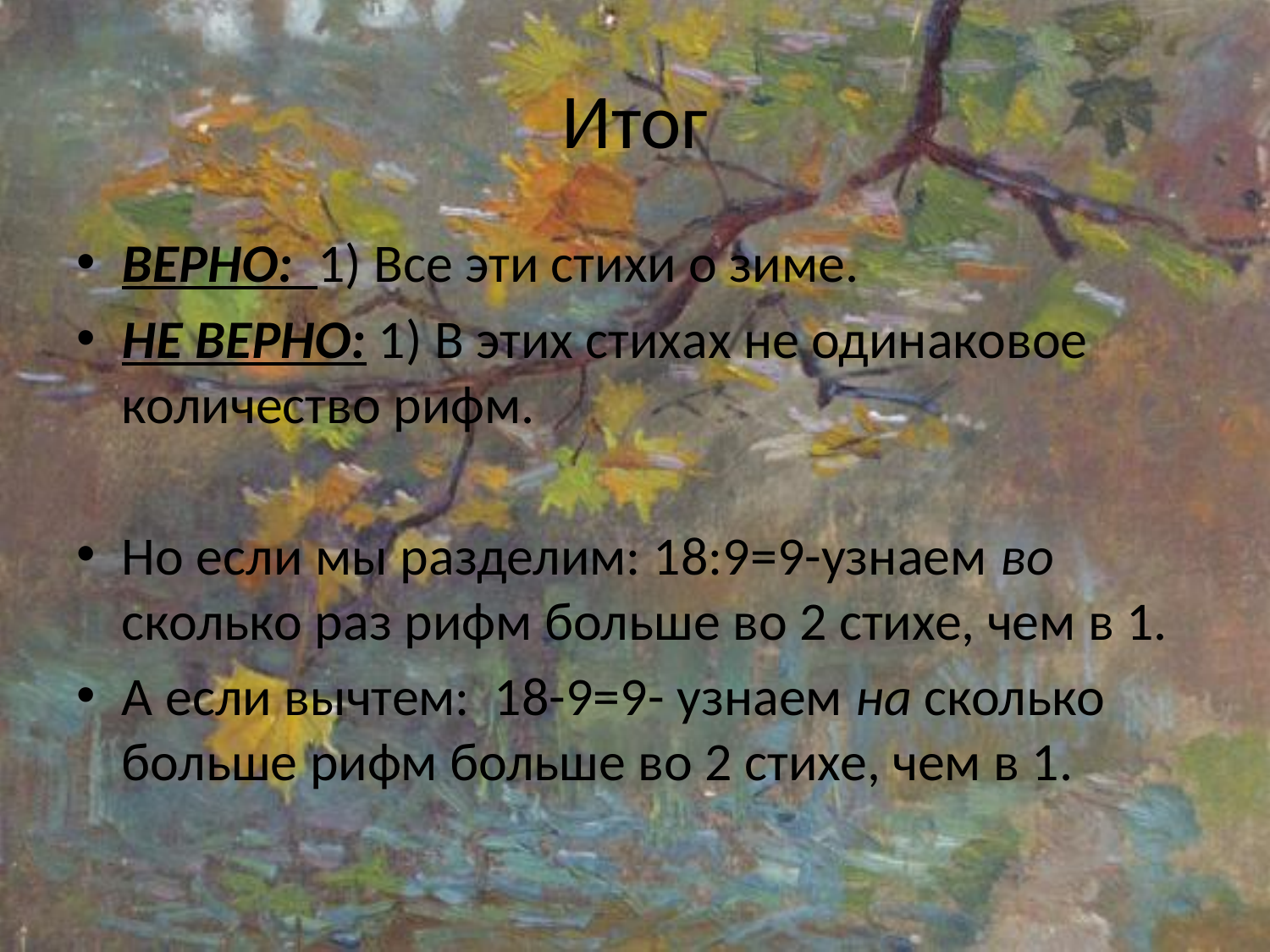

# Итог
ВЕРНО:  1) Все эти стихи о зиме.
НЕ ВЕРНО: 1) В этих стихах не одинаковое количество рифм.

Но если мы разделим: 18:9=9-узнаем во сколько раз рифм больше во 2 стихе, чем в 1.
А если вычтем:  18-9=9- узнаем на сколько больше рифм больше во 2 стихе, чем в 1.